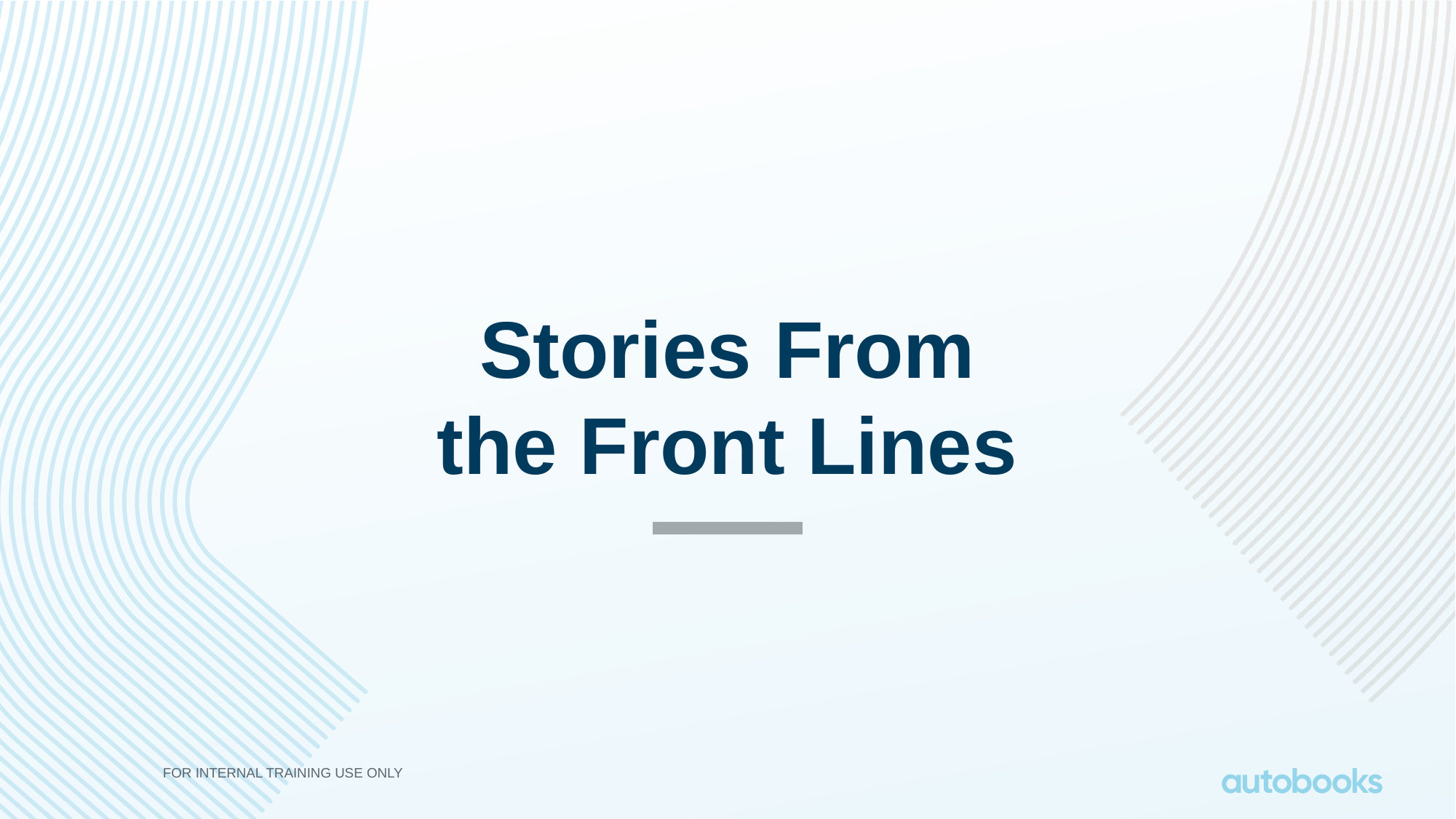

# Stories From the Front Lines

FOR INTERNAL TRAINING USE ONLY